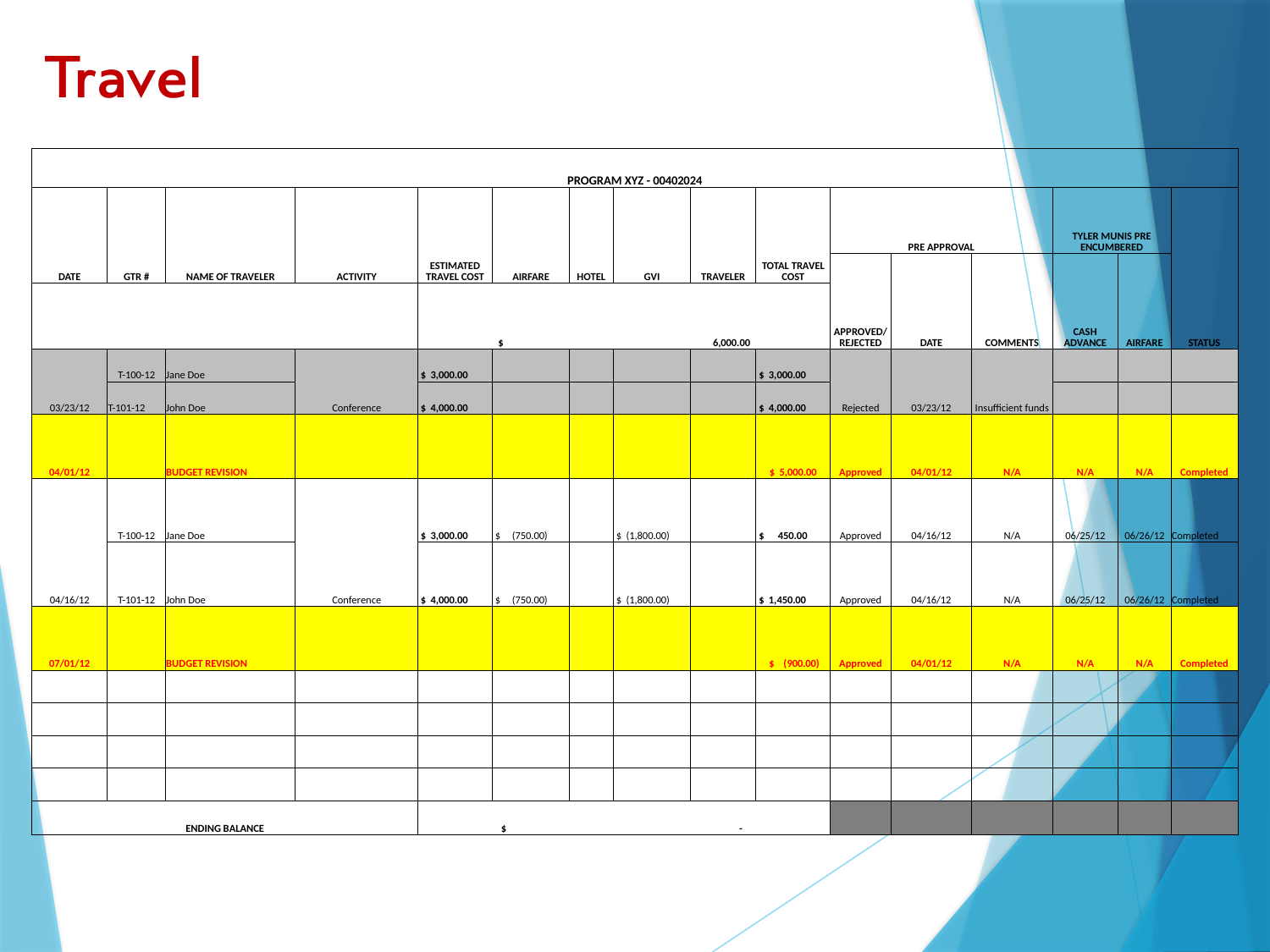

# Travel
| PROGRAM XYZ - 00402024 |  |  |  |  |  |  |  |  |  |  |  |  |  |  |  |
| --- | --- | --- | --- | --- | --- | --- | --- | --- | --- | --- | --- | --- | --- | --- | --- |
| DATE | GTR # | NAME OF TRAVELER | ACTIVITY | ESTIMATED TRAVEL COST | AIRFARE | HOTEL | GVI | TRAVELER | TOTAL TRAVEL COST | PRE APPROVAL |  |  | TYLER MUNIS PRE ENCUMBERED |  | STATUS |
|  |  |  |  |  |  |  |  |  |  | APPROVED/REJECTED | DATE | COMMENTS | CASH ADVANCE | AIRFARE |  |
|  |  |  |  | $ 6,000.00 |  |  |  |  |  |  |  |  |  |  |  |
| 03/23/12 | T-100-12 | Jane Doe | Conference | $ 3,000.00 |  |  |  |  | $ 3,000.00 | Rejected | 03/23/12 | Insufficient funds |  |  |  |
|  | T-101-12 | John Doe |  | $ 4,000.00 |  |  |  |  | $ 4,000.00 |  |  |  |  |  |  |
| 04/01/12 |  | BUDGET REVISION |  |  |  |  |  |  | $ 5,000.00 | Approved | 04/01/12 | N/A | N/A | N/A | Completed |
| 04/16/12 | T-100-12 | Jane Doe | Conference | $ 3,000.00 | $ (750.00) |  | $ (1,800.00) |  | $ 450.00 | Approved | 04/16/12 | N/A | 06/25/12 | 06/26/12 | Completed |
|  | T-101-12 | John Doe |  | $ 4,000.00 | $ (750.00) |  | $ (1,800.00) |  | $ 1,450.00 | Approved | 04/16/12 | N/A | 06/25/12 | 06/26/12 | Completed |
| 07/01/12 |  | BUDGET REVISION |  |  |  |  |  |  | $ (900.00) | Approved | 04/01/12 | N/A | N/A | N/A | Completed |
|  |  |  |  |  |  |  |  |  |  |  |  |  |  |  |  |
|  |  |  |  |  |  |  |  |  |  |  |  |  |  |  |  |
|  |  |  |  |  |  |  |  |  |  |  |  |  |  |  |  |
|  |  |  |  |  |  |  |  |  |  |  |  |  |  |  |  |
| ENDING BALANCE |  |  |  | $ - |  |  |  |  |  |  |  |  |  |  |  |